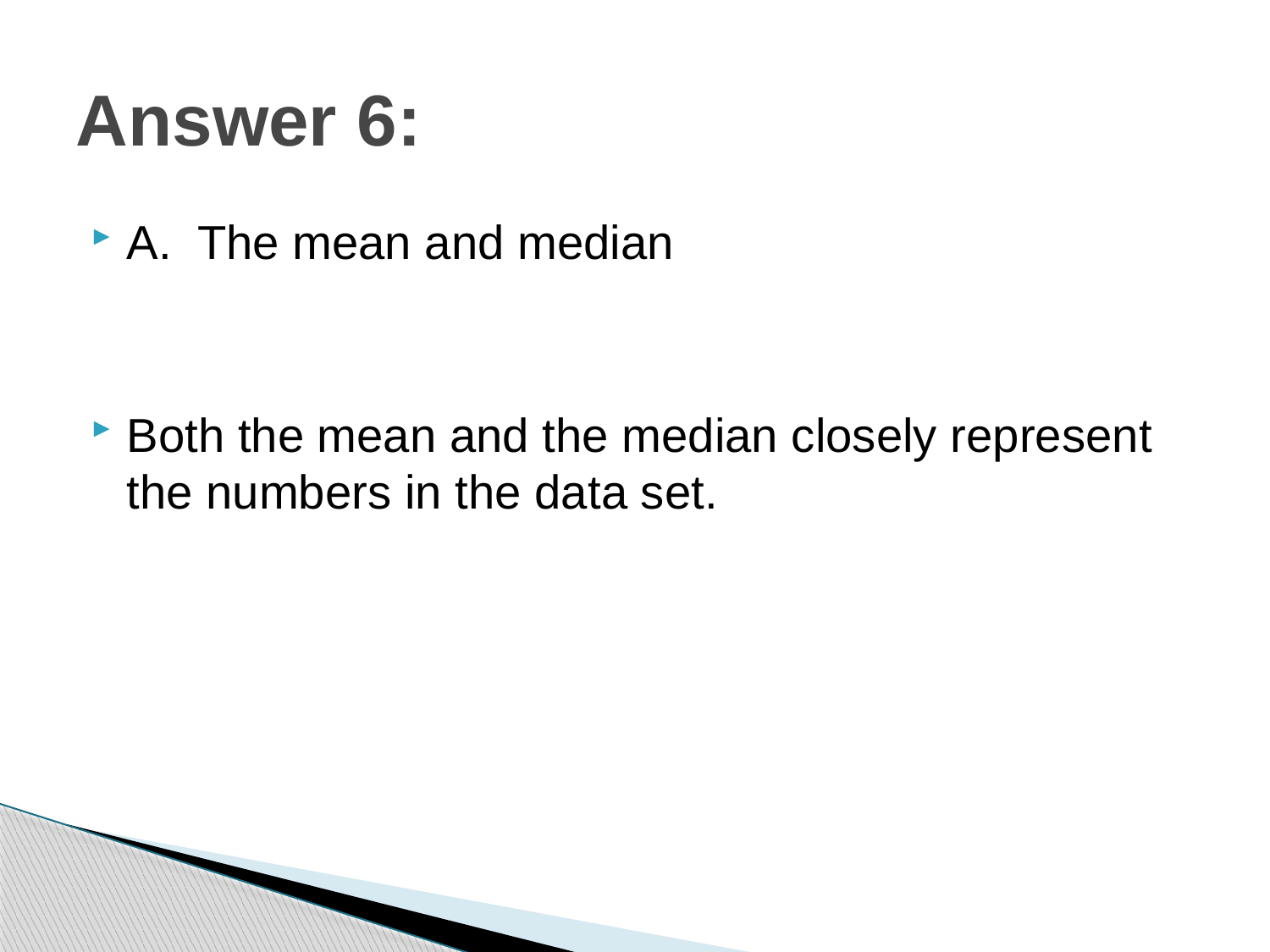

# Answer 6:
A.  The mean and median

Both the mean and the median closely represent the numbers in the data set.